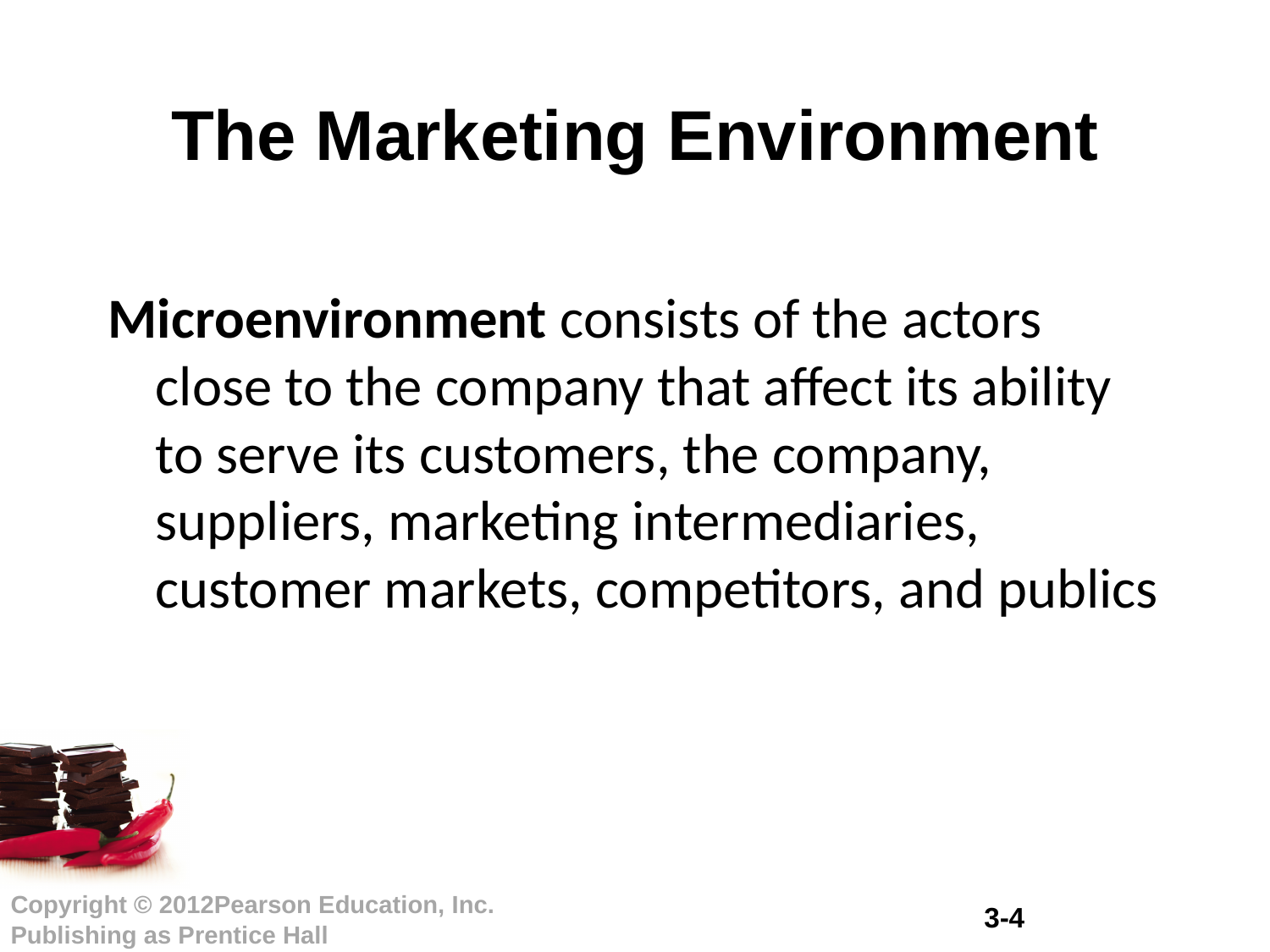

# The Marketing Environment
Microenvironment consists of the actors close to the company that affect its ability to serve its customers, the company, suppliers, marketing intermediaries, customer markets, competitors, and publics